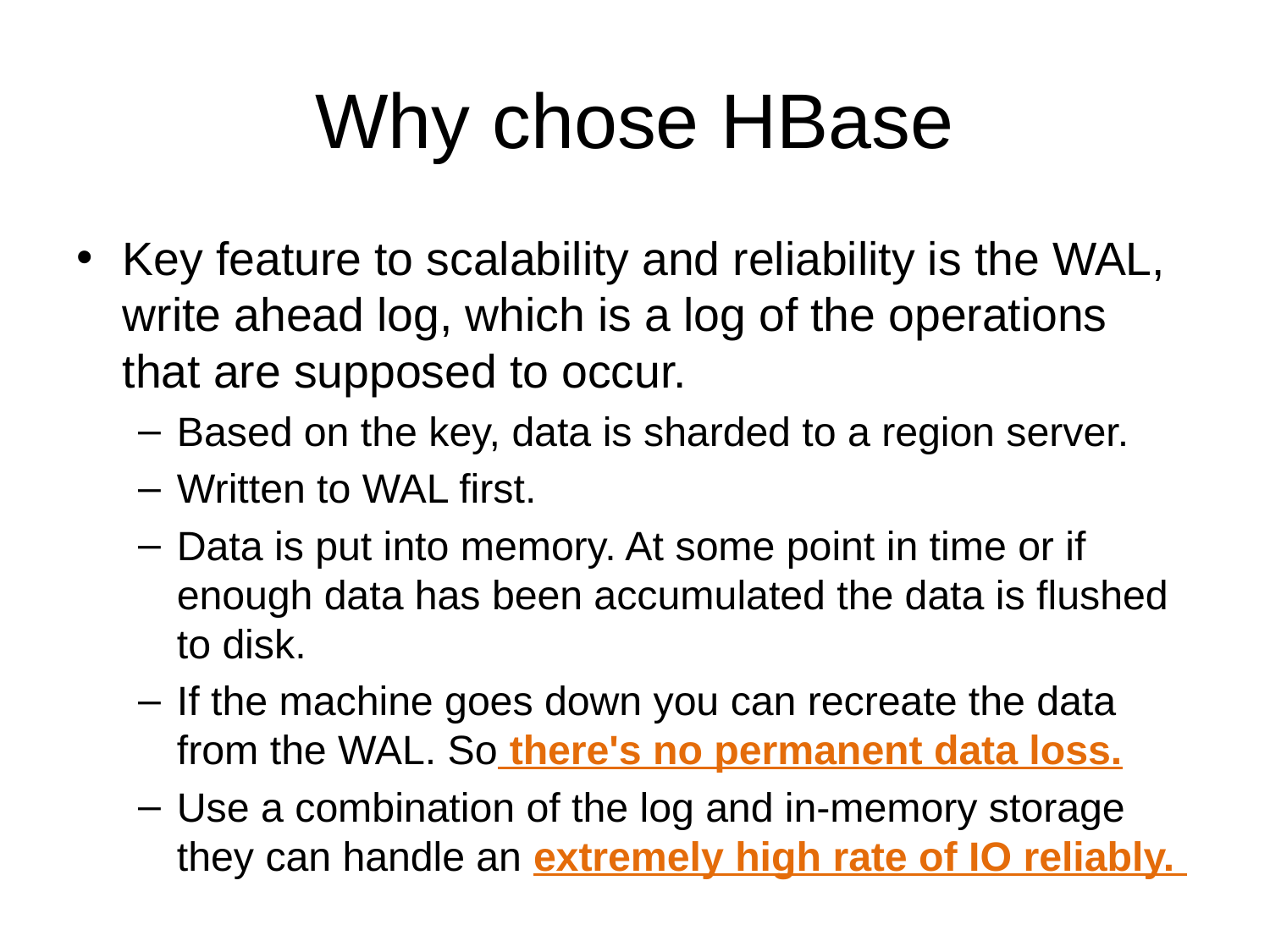

# Why chose HBase
Key feature to scalability and reliability is the WAL, write ahead log, which is a log of the operations that are supposed to occur.
Based on the key, data is sharded to a region server.
Written to WAL first.
Data is put into memory. At some point in time or if enough data has been accumulated the data is flushed to disk.
If the machine goes down you can recreate the data from the WAL. So there's no permanent data loss.
Use a combination of the log and in-memory storage they can handle an extremely high rate of IO reliably.